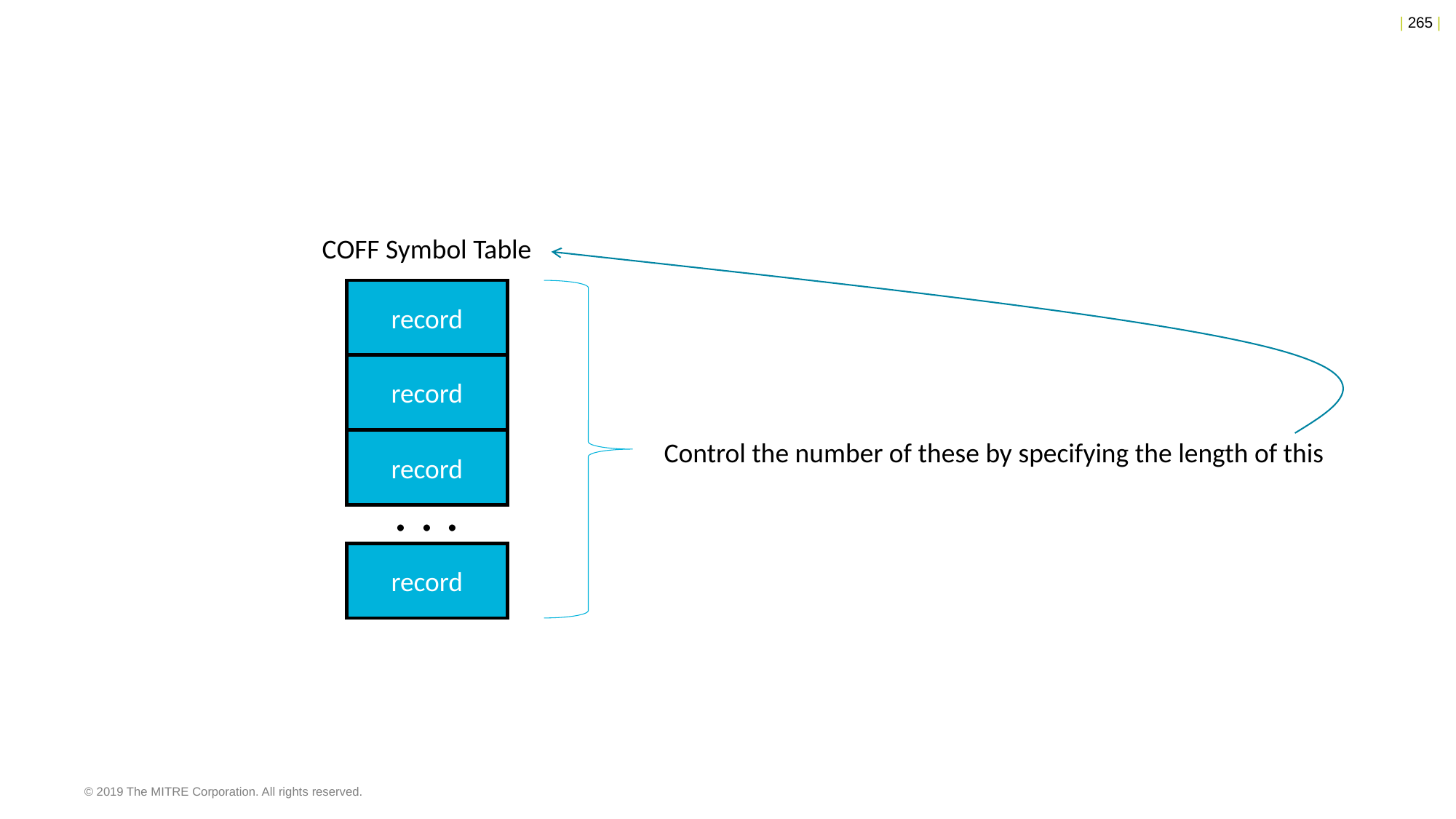

COFF Symbol Table

record

record
Control the number of these by specifying the length of this
record
. . .
record
© 2019 The MITRE Corporation. All rights reserved.